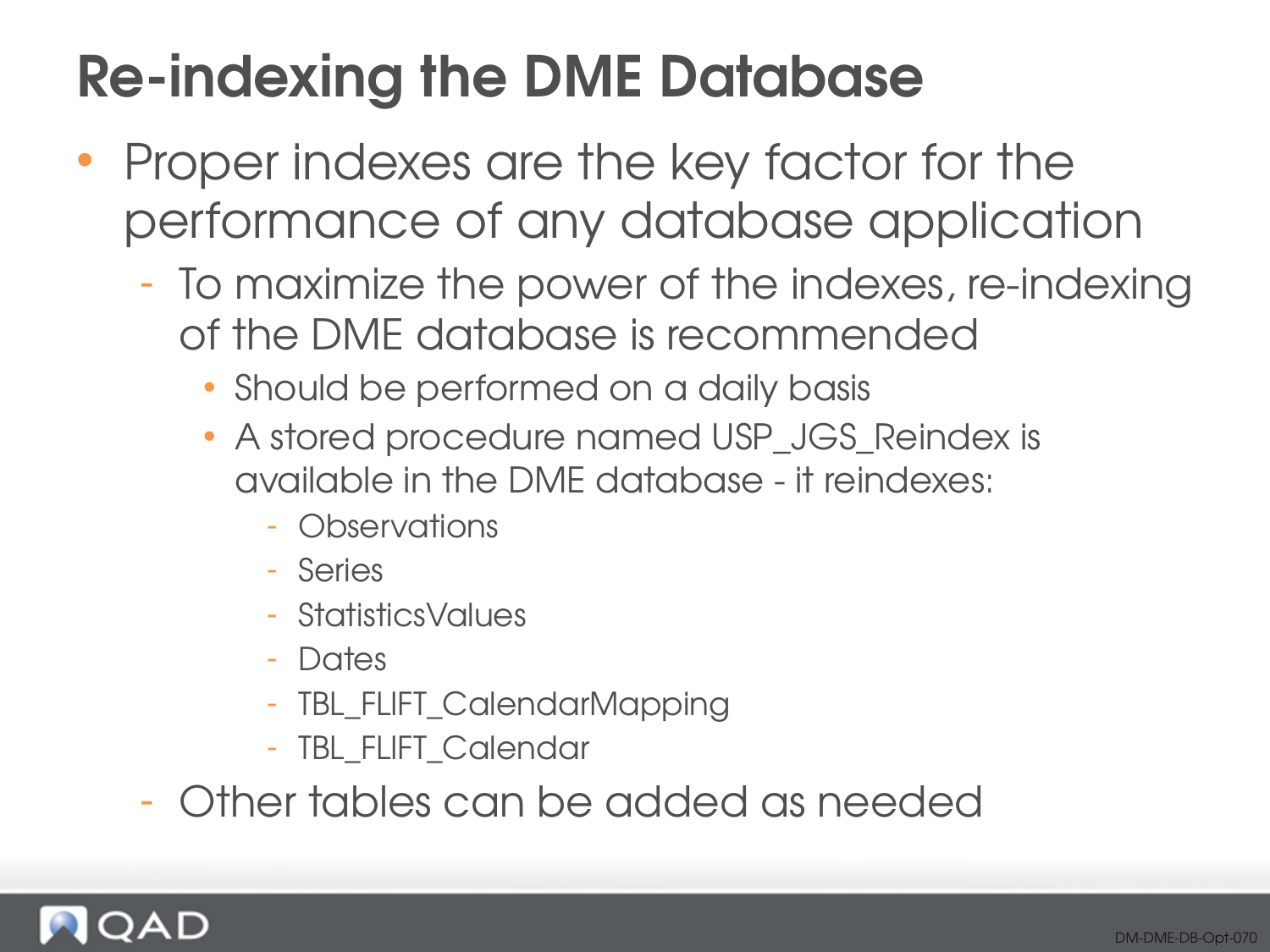

# Re-indexing the DME Database
Proper indexes are the key factor for the performance of any database application
To maximize the power of the indexes, re-indexing of the DME database is recommended
Should be performed on a daily basis
A stored procedure named USP_JGS_Reindex is available in the DME database - it reindexes:
Observations
Series
StatisticsValues
Dates
TBL_FLIFT_CalendarMapping
TBL_FLIFT_Calendar
Other tables can be added as needed

DM-DME-DB-Opt-070